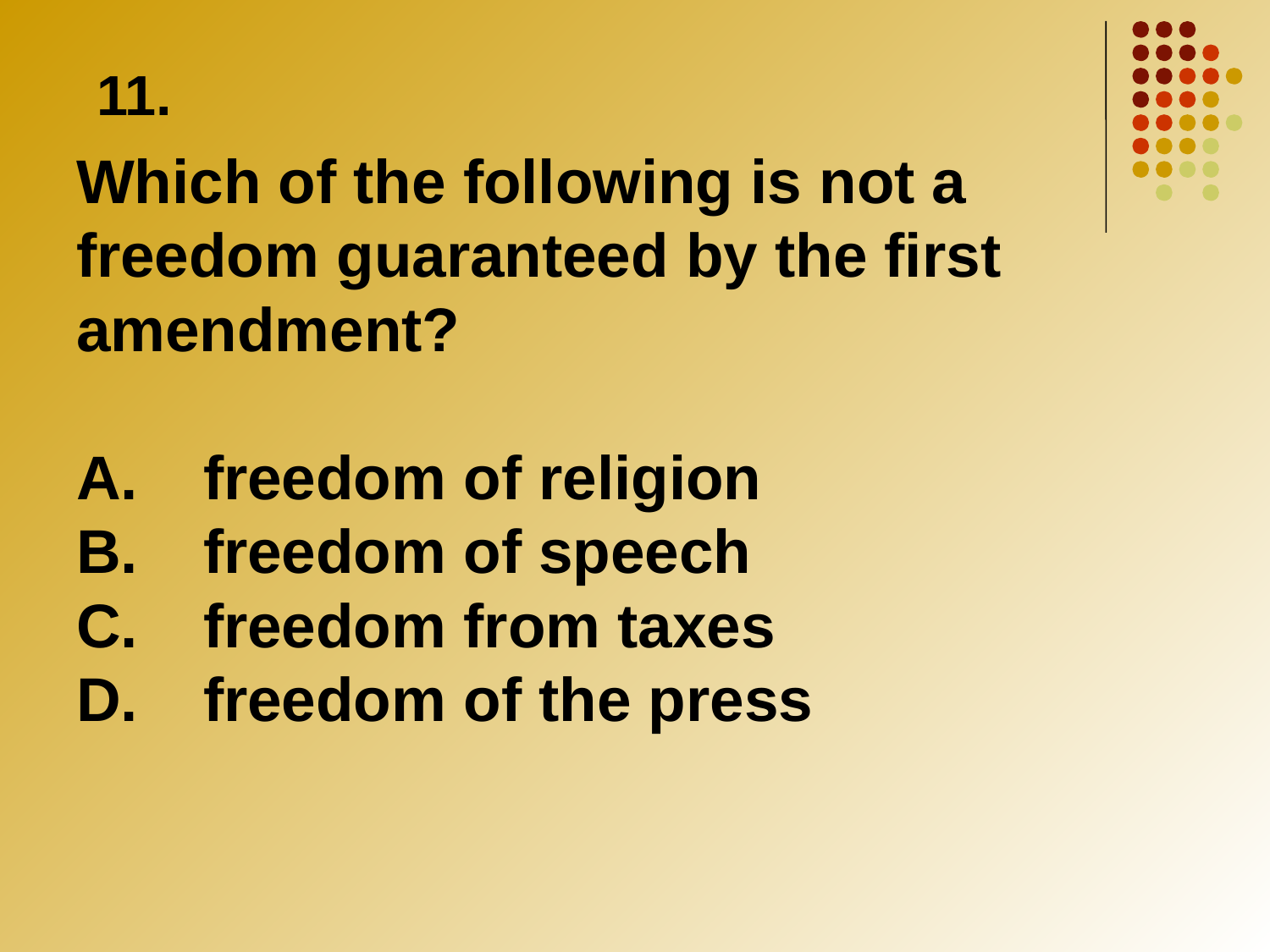

11.
# Which of the following is not a freedom guaranteed by the first amendment? A.	freedom of religion B.	freedom of speech C.	freedom from taxes D.	freedom of the press